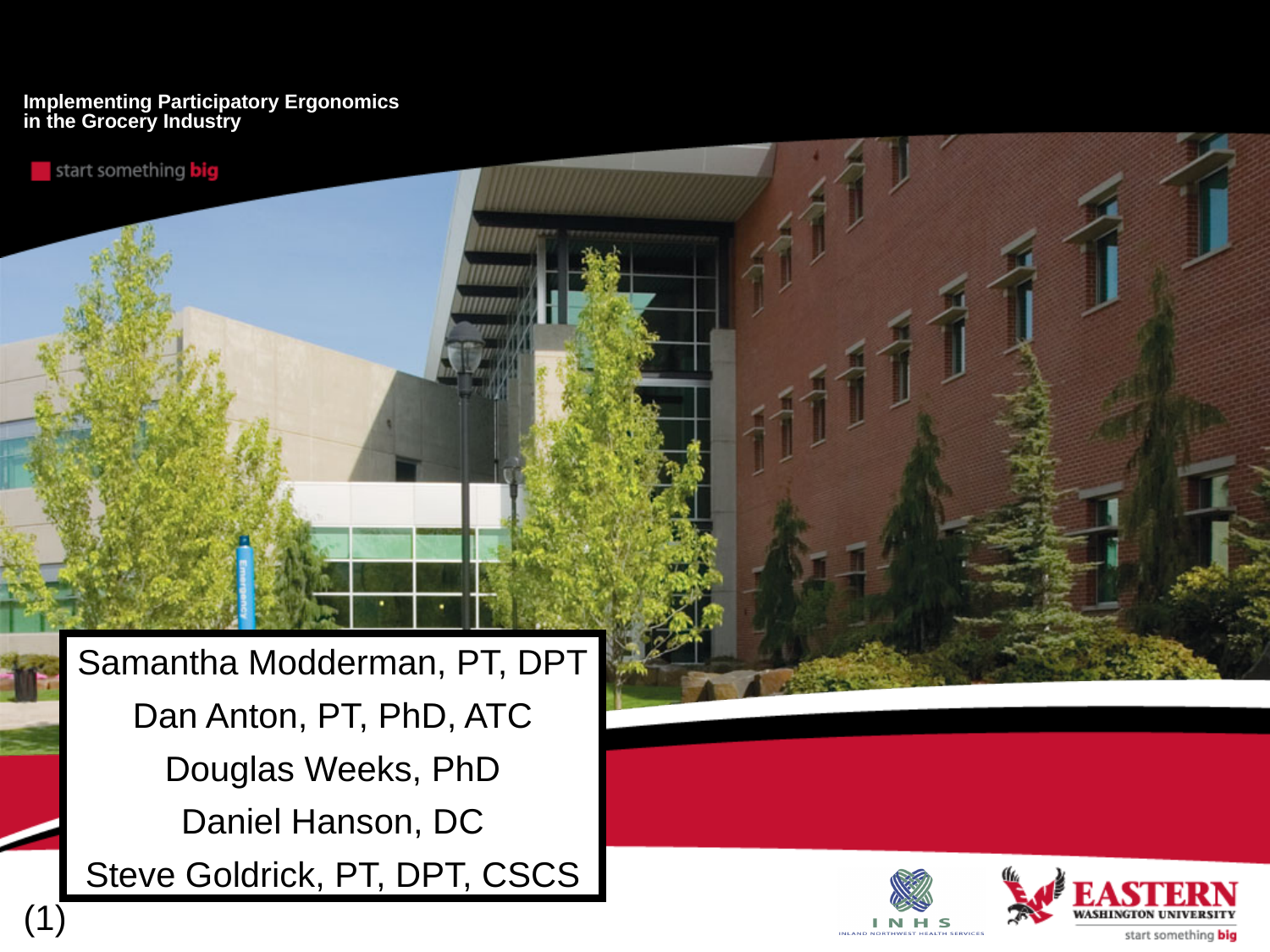

# Implementing Participatory Ergonomics in the Grocery Industry
Samantha Modderman, PT, DPT
Dan Anton, PT, PhD, ATC
Douglas Weeks, PhD
Daniel Hanson, DC
Steve Goldrick, PT, DPT, CSCS
1